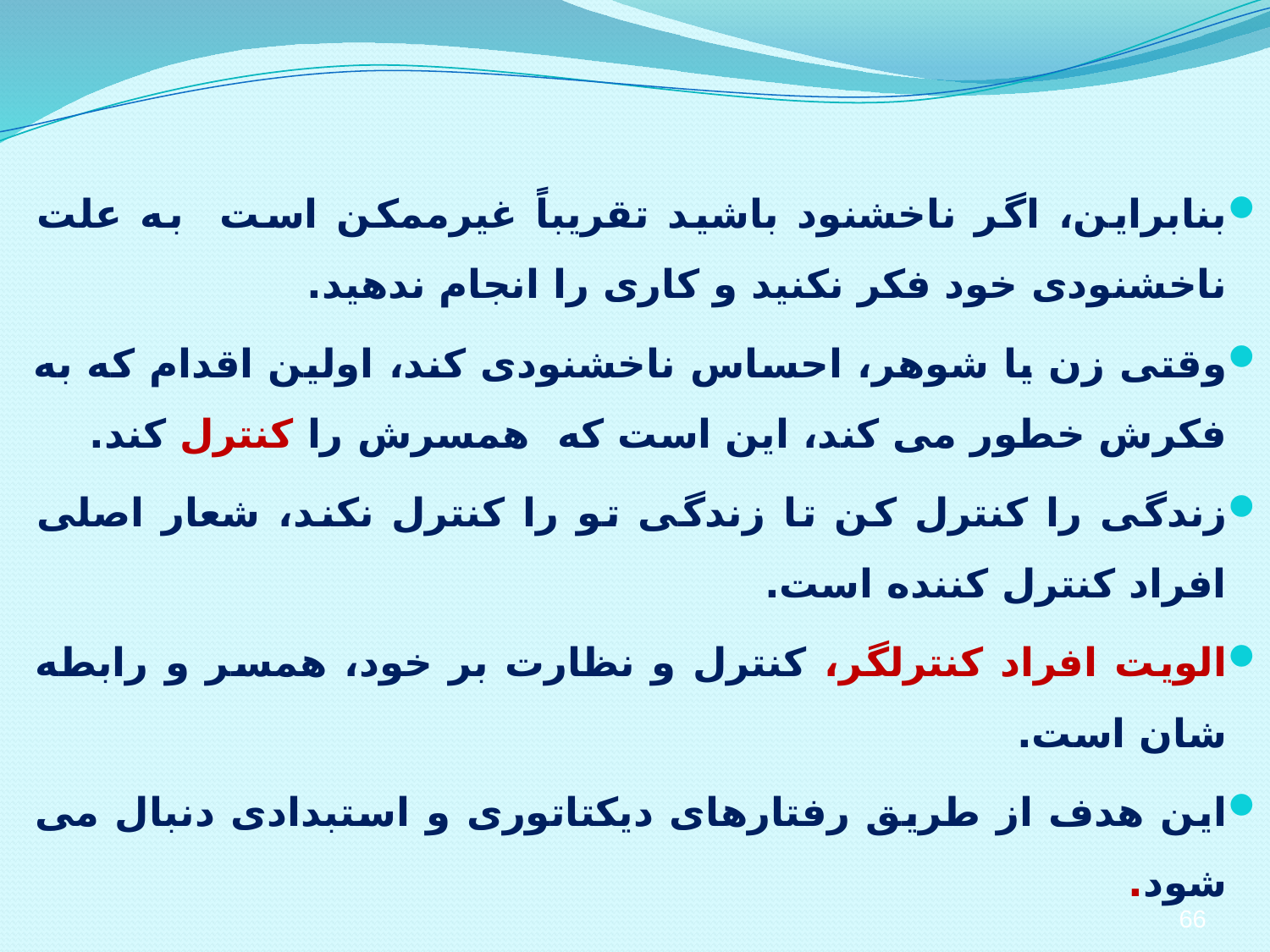

بنابراین، اگر ناخشنود باشید تقریباً غیرممکن است  به علت ناخشنودی خود فکر نکنید و کاری را انجام ندهید.
وقتی زن یا شوهر، احساس ناخشنودی کند، اولین اقدام که به فکرش خطور می کند، این است که  همسرش را کنترل کند.
زندگی را کنترل کن تا زندگی تو را کنترل نکند، شعار اصلی افراد کنترل کننده است.
الویت افراد کنترلگر، کنترل و نظارت بر خود، همسر و رابطه شان است.
این هدف از طریق رفتارهای دیکتاتوری و استبدادی دنبال می شود.

66